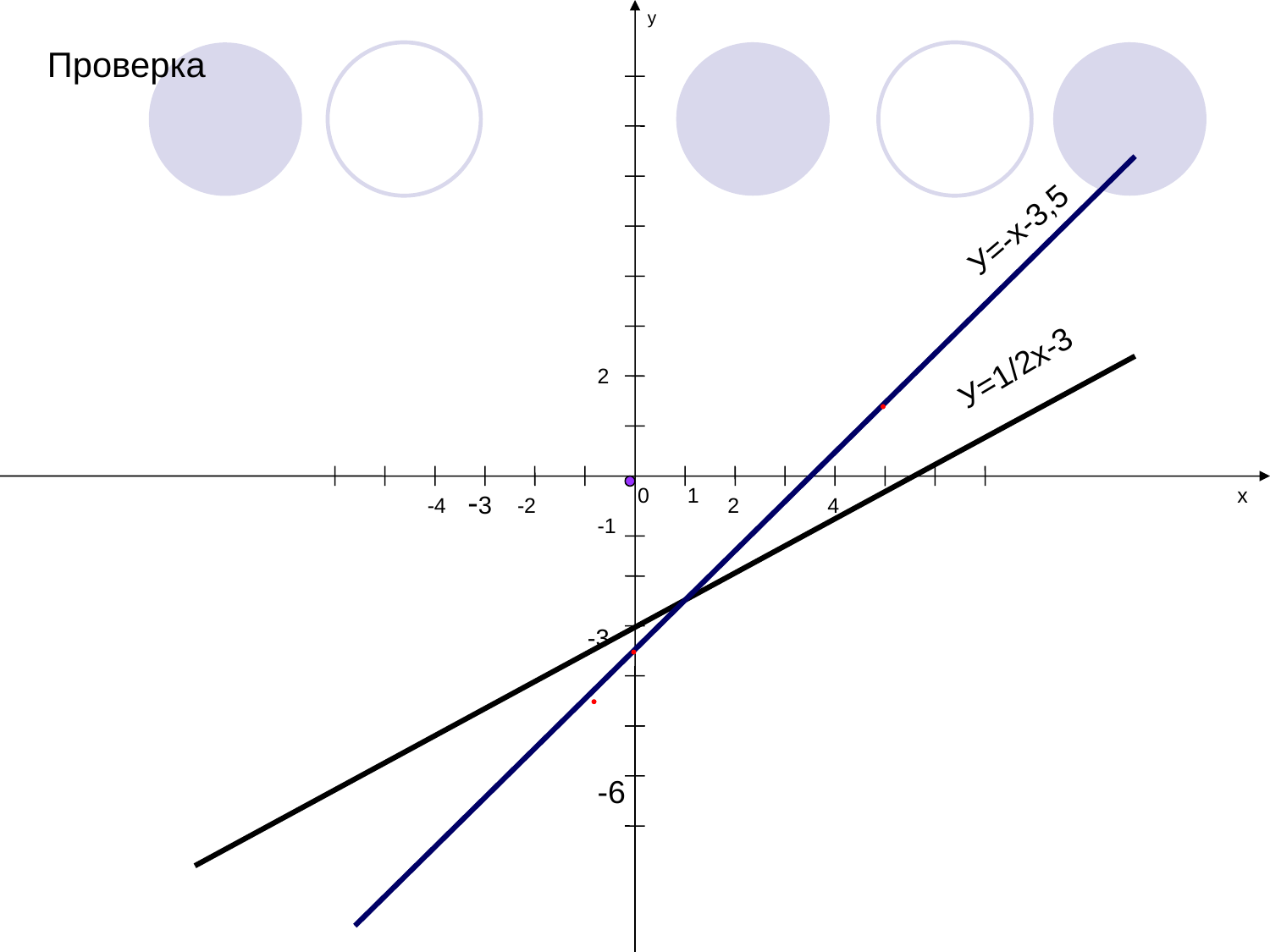

у
Проверка

У=-х-3,5

У=1/2х-3

2

-3

0
1
х
-4
-2
2
4
-1

-3

-6